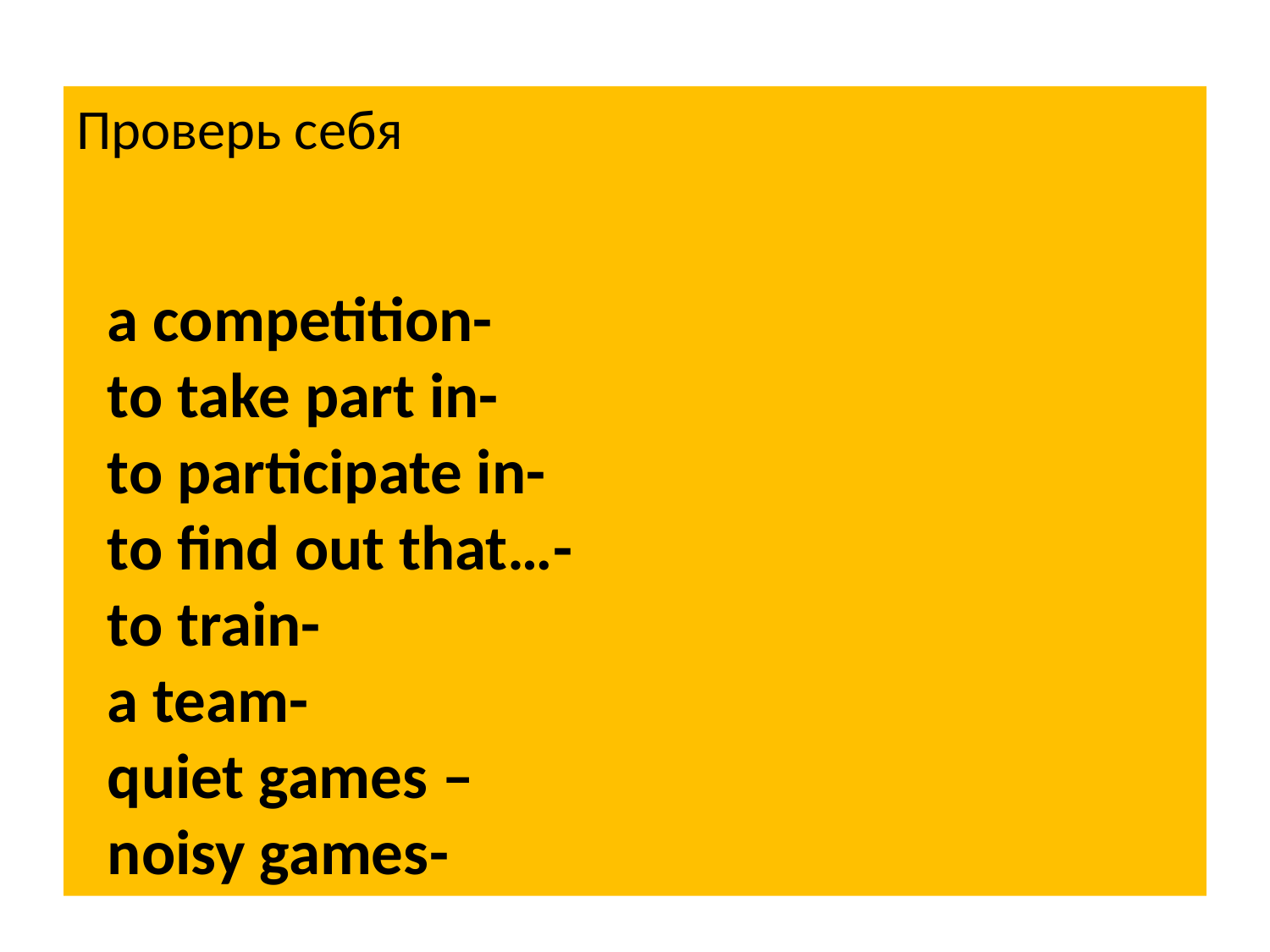

# noisy games-
Проверь себя

a competition-
to take part in-
to participate in-
to find out that…-
to train-
a team-
quiet games –
noisy games-